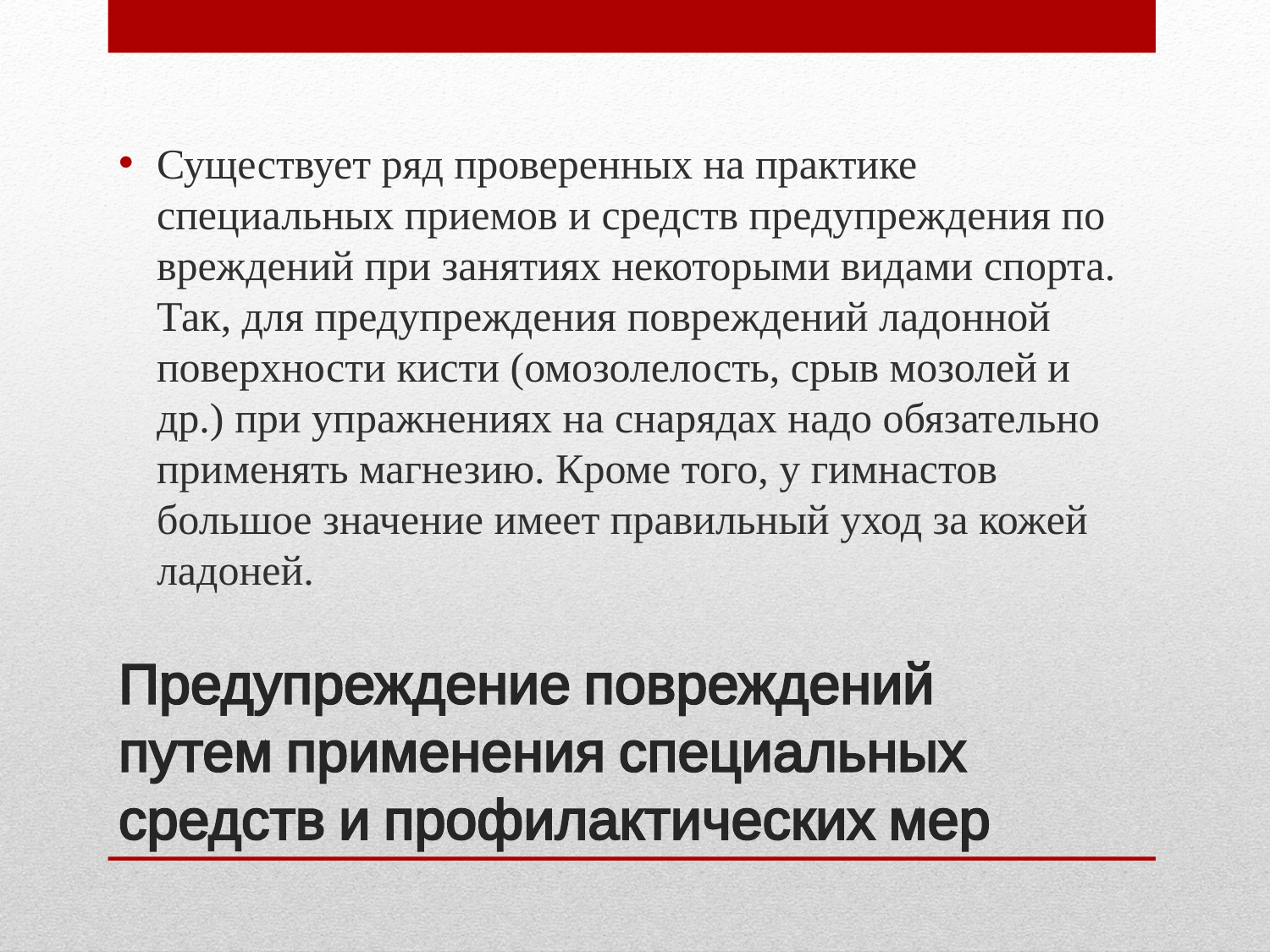

Существует ряд проверенных на практике специальных приемов и средств предупреждения по­вреждений при занятиях некоторыми видами спорта. Так, для предупрежде­ния повреждений ладонной поверхнос­ти кисти (омозолелость, срыв мозолей и др.) при упражнениях на снарядах надо обязательно применять магнезию. Кроме того, у гимнастов большое зна­чение имеет правильный уход за кожей ладоней.
# Предупреждение повреждений путем применения специальных средств и про­филактических мер